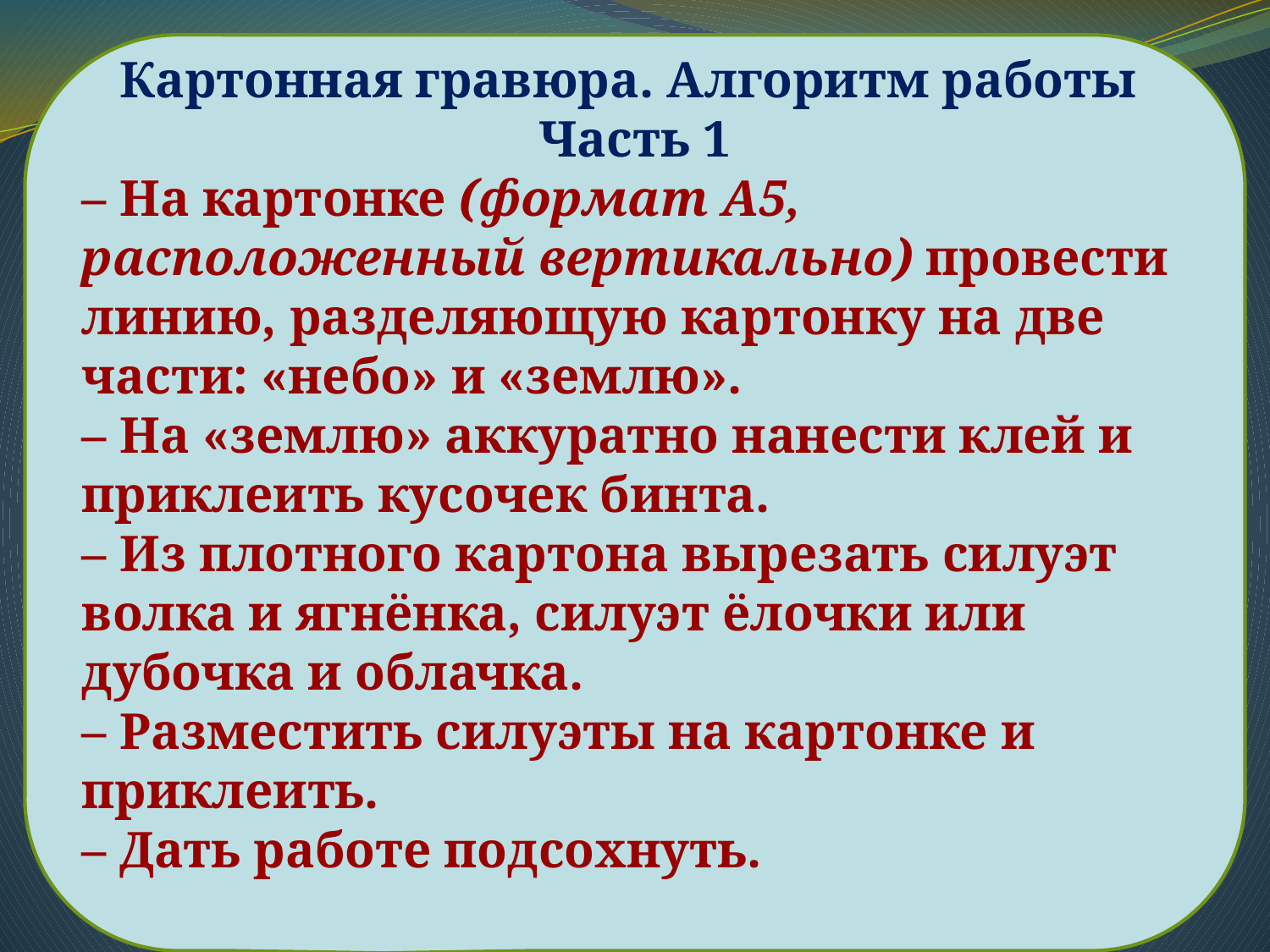

Картонная гравюра. Алгоритм работы
Часть 1
– На картонке (формат А5, расположенный вертикально) провести линию, разделяющую картонку на две части: «небо» и «землю».
– На «землю» аккуратно нанести клей и приклеить кусочек бинта.
– Из плотного картона вырезать силуэт волка и ягнёнка, силуэт ёлочки или дубочка и облачка.
– Разместить силуэты на картонке и приклеить.
– Дать работе подсохнуть.

# Поиск решения проблемы